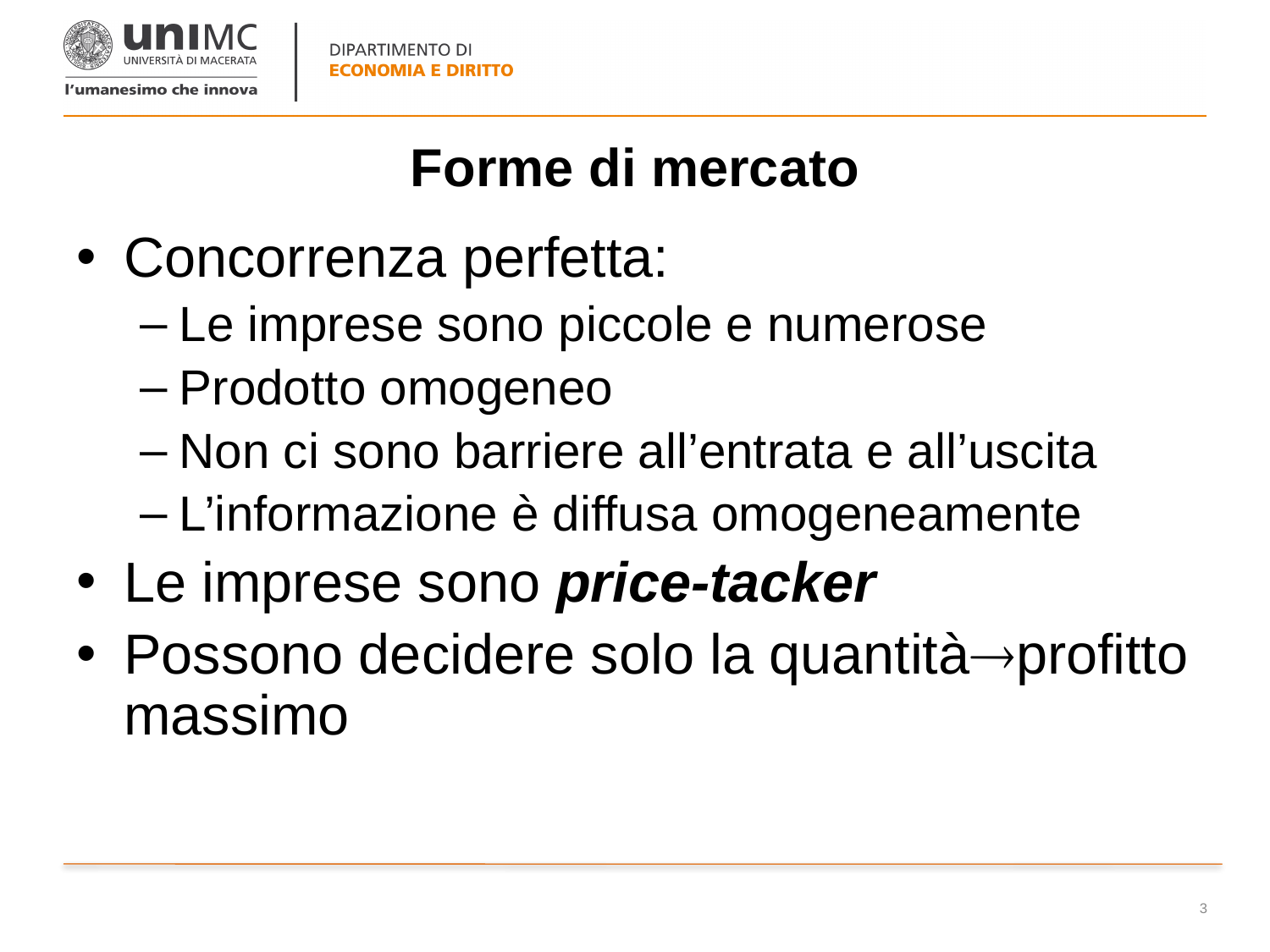

# Forme di mercato
Concorrenza perfetta:
Le imprese sono piccole e numerose
Prodotto omogeneo
Non ci sono barriere all’entrata e all’uscita
L’informazione è diffusa omogeneamente
Le imprese sono price-tacker
Possono decidere solo la quantità→profitto massimo
3